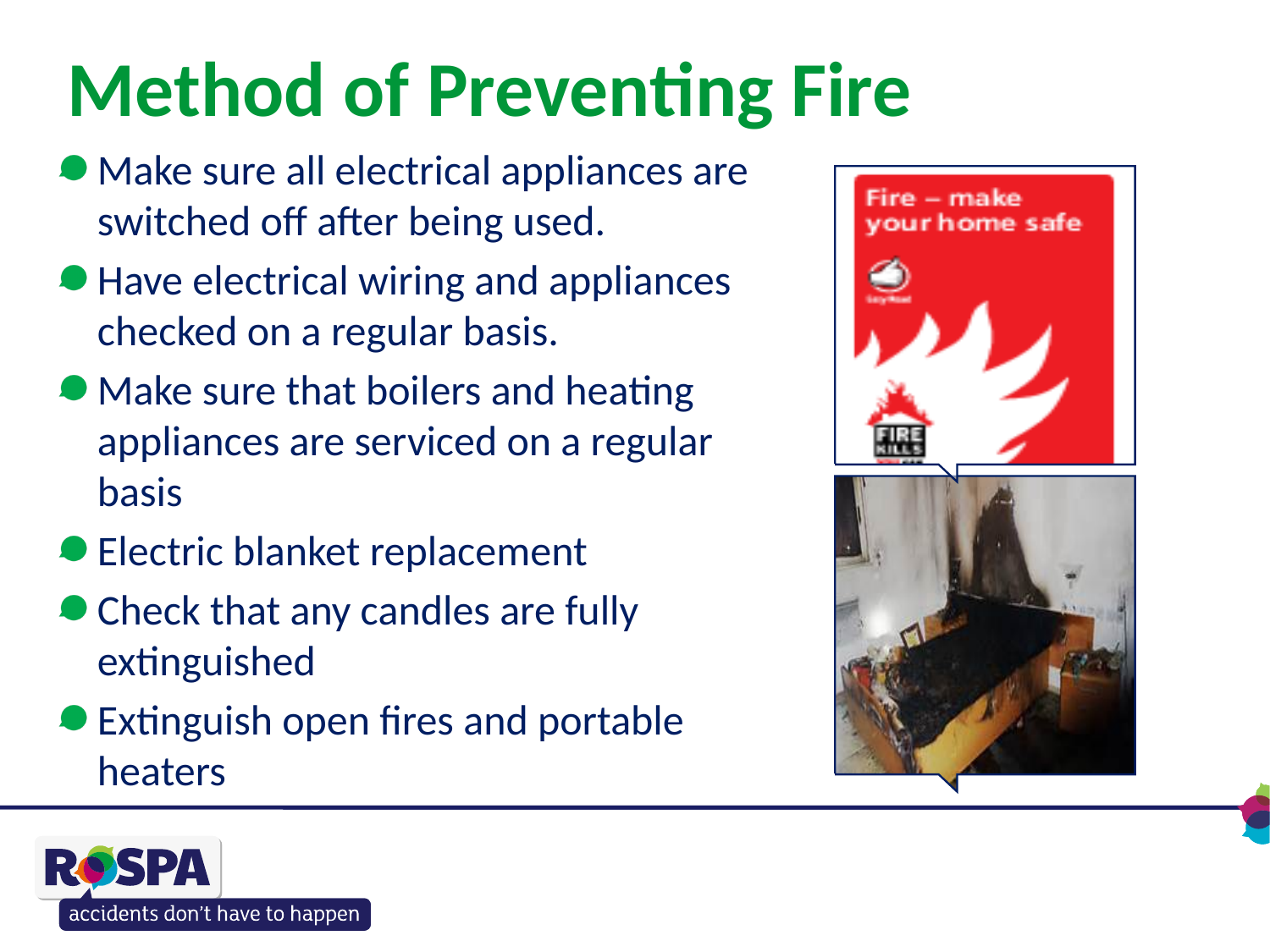

# Method of Preventing Fire
Make sure all electrical appliances are switched off after being used.
Have electrical wiring and appliances checked on a regular basis.
Make sure that boilers and heating appliances are serviced on a regular basis
Electric blanket replacement
Check that any candles are fully extinguished
Extinguish open fires and portable heaters